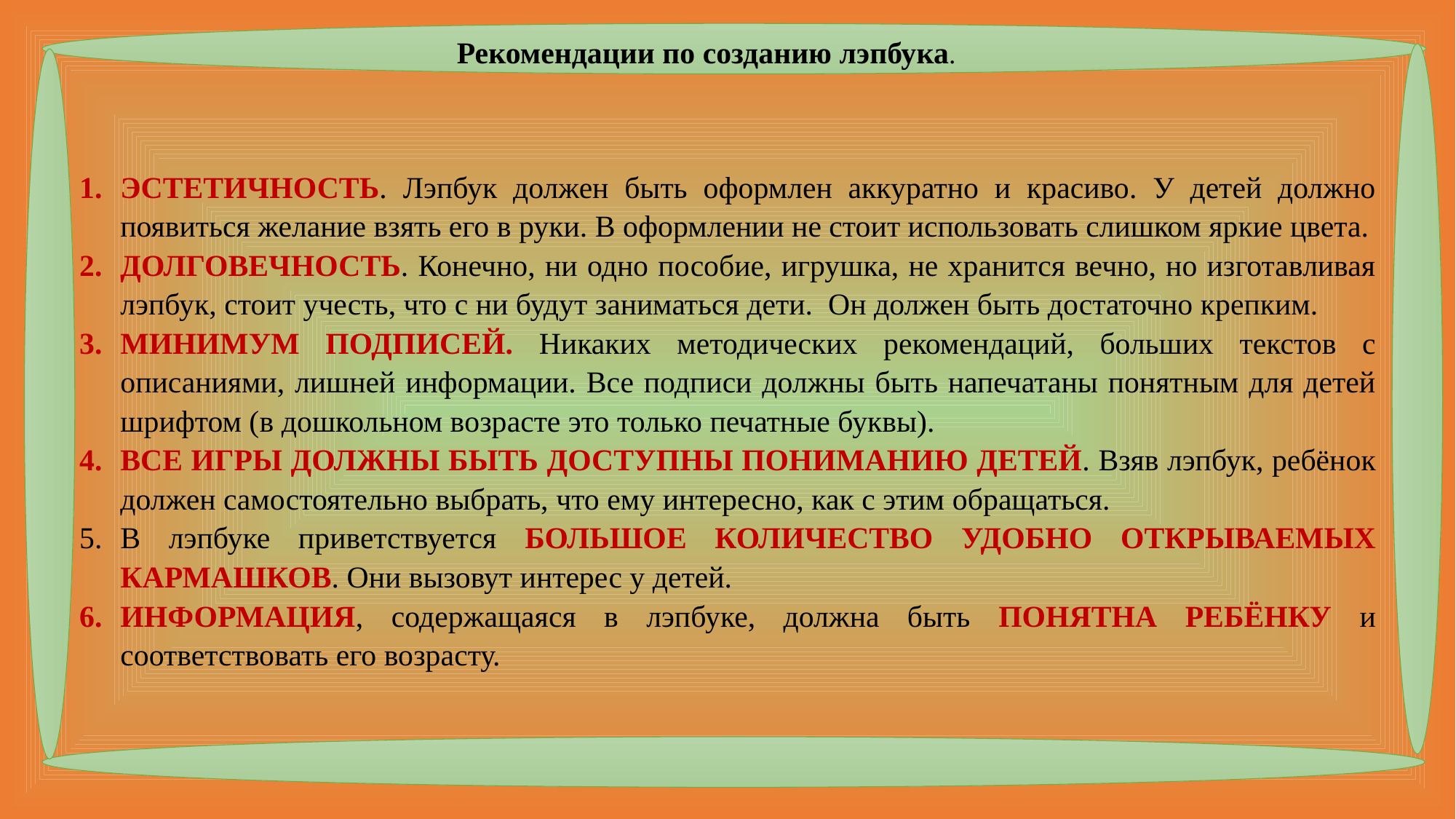

Рекомендации по созданию лэпбука.
ЭСТЕТИЧНОСТЬ. Лэпбук должен быть оформлен аккуратно и красиво. У детей должно появиться желание взять его в руки. В оформлении не стоит использовать слишком яркие цвета.
ДОЛГОВЕЧНОСТЬ. Конечно, ни одно пособие, игрушка, не хранится вечно, но изготавливая лэпбук, стоит учесть, что с ни будут заниматься дети.  Он должен быть достаточно крепким.
МИНИМУМ ПОДПИСЕЙ. Никаких методических рекомендаций, больших текстов с описаниями, лишней информации. Все подписи должны быть напечатаны понятным для детей шрифтом (в дошкольном возрасте это только печатные буквы).
ВСЕ ИГРЫ ДОЛЖНЫ БЫТЬ ДОСТУПНЫ ПОНИМАНИЮ ДЕТЕЙ. Взяв лэпбук, ребёнок должен самостоятельно выбрать, что ему интересно, как с этим обращаться.
В лэпбуке приветствуется БОЛЬШОЕ КОЛИЧЕСТВО УДОБНО ОТКРЫВАЕМЫХ КАРМАШКОВ. Они вызовут интерес у детей.
ИНФОРМАЦИЯ, содержащаяся в лэпбуке, должна быть ПОНЯТНА РЕБЁНКУ и соответствовать его возрасту.